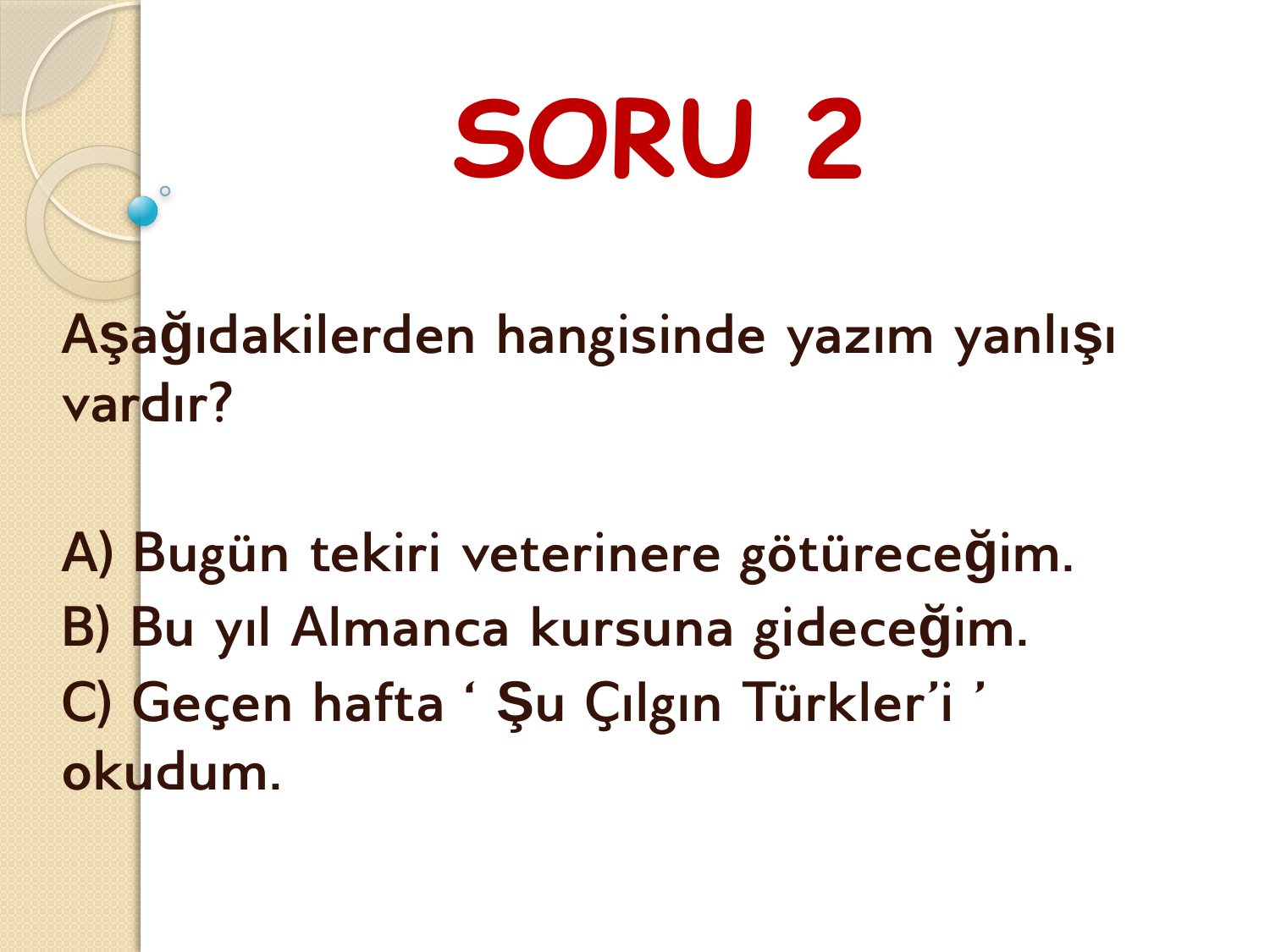

# SORU 2

Aşağıdakilerden hangisinde yazım yanlışı vardır?

A) Bugün tekiri veterinere götüreceğim.
B) Bu yıl Almanca kursuna gideceğim.
C) Geçen hafta ‘ Şu Çılgın Türkler’i ’ okudum.